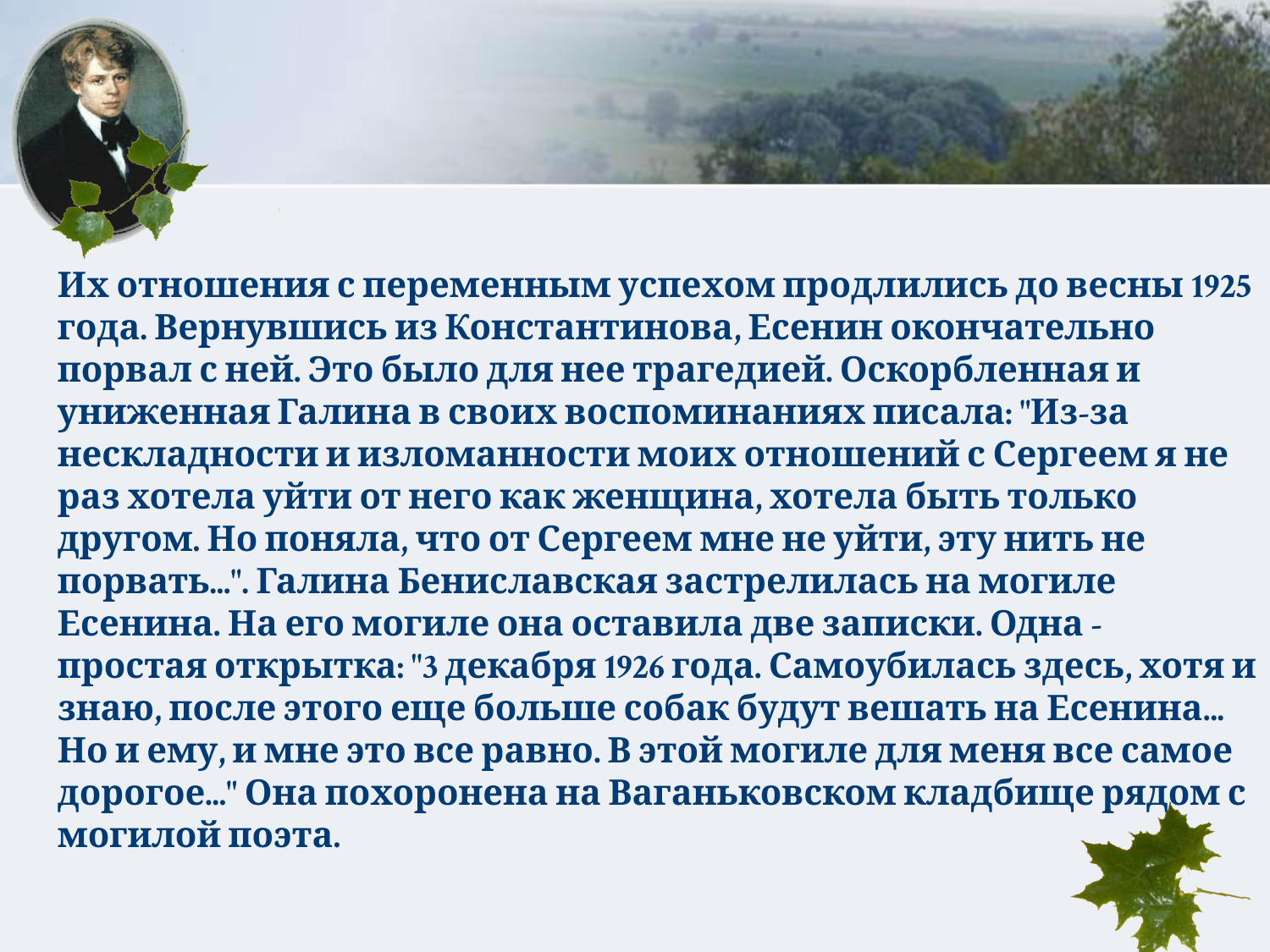

Их отношения с переменным успехом продлились до весны 1925 года. Вернувшись из Константинова, Есенин окончательно порвал с ней. Это было для нее трагедией. Оскорбленная и униженная Галина в своих воспоминаниях писала: "Из-за нескладности и изломанности моих отношений с Сергеем я не раз хотела уйти от него как женщина, хотела быть только другом. Но поняла, что от Сергеем мне не уйти, эту нить не порвать...". Галина Бениславская застрелилась на могиле Есенина. На его могиле она оставила две записки. Одна - простая открытка: "3 декабря 1926 года. Самоубилась здесь, хотя и знаю, после этого еще больше собак будут вешать на Есенина... Но и ему, и мне это все равно. В этой могиле для меня все самое дорогое..." Она похоронена на Ваганьковском кладбище рядом с могилой поэта.